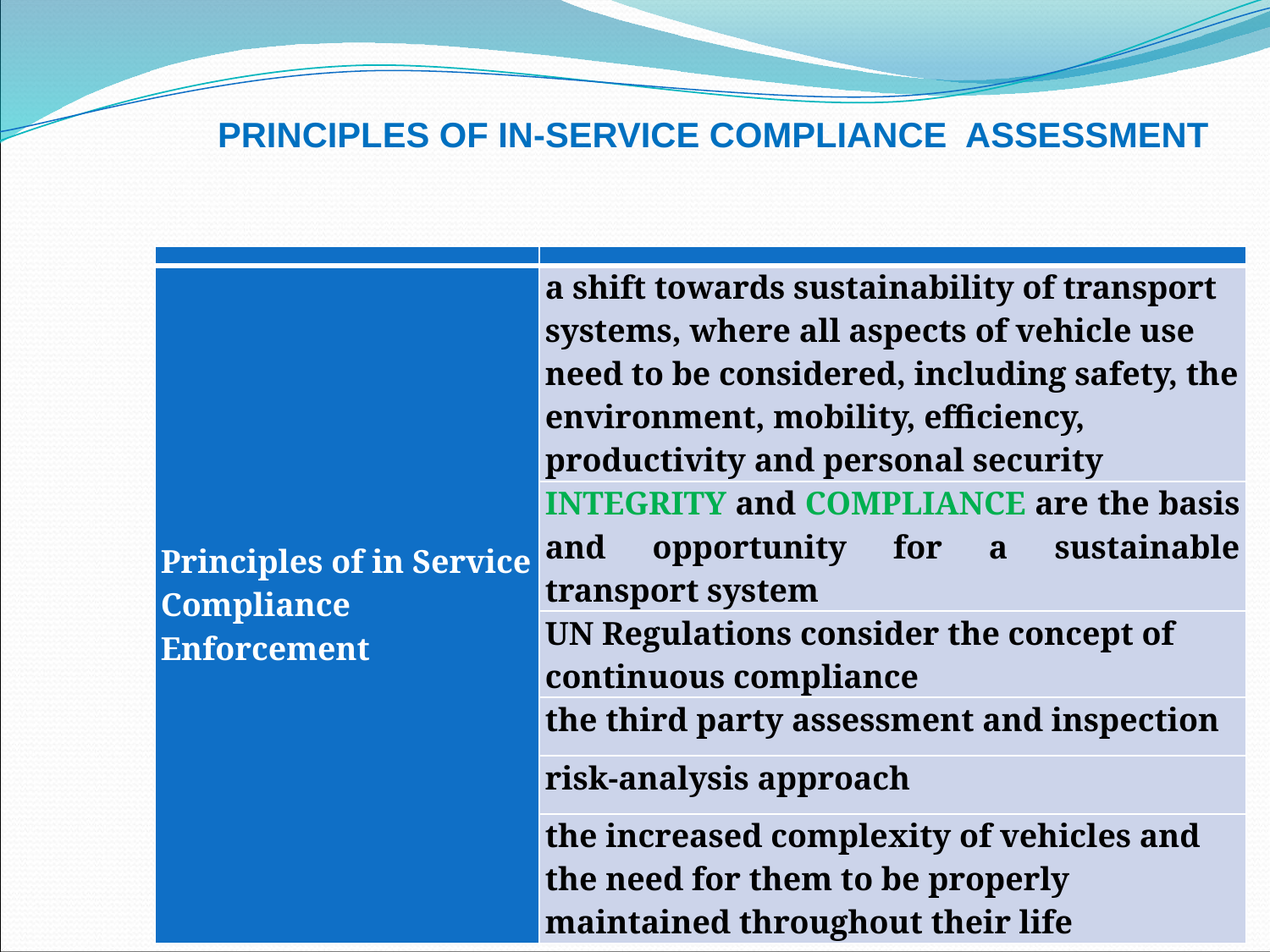

PRINCIPLES OF IN-SERVICE COMPLIANCE  ASSESSMENT

|  |  |
| --- | --- |
| Principles of in Service Compliance Enforcement | a shift towards sustainability of transport systems, where all aspects of vehicle use need to be considered, including safety, the environment, mobility, efficiency, productivity and personal security |
|  | INTEGRITY and COMPLIANCE are the basis and opportunity for a sustainable transport system |
|  | UN Regulations consider the concept of continuous compliance |
|  | the third party assessment and inspection |
|  | risk-analysis approach |
|  | the increased complexity of vehicles and the need for them to be properly maintained throughout their life |